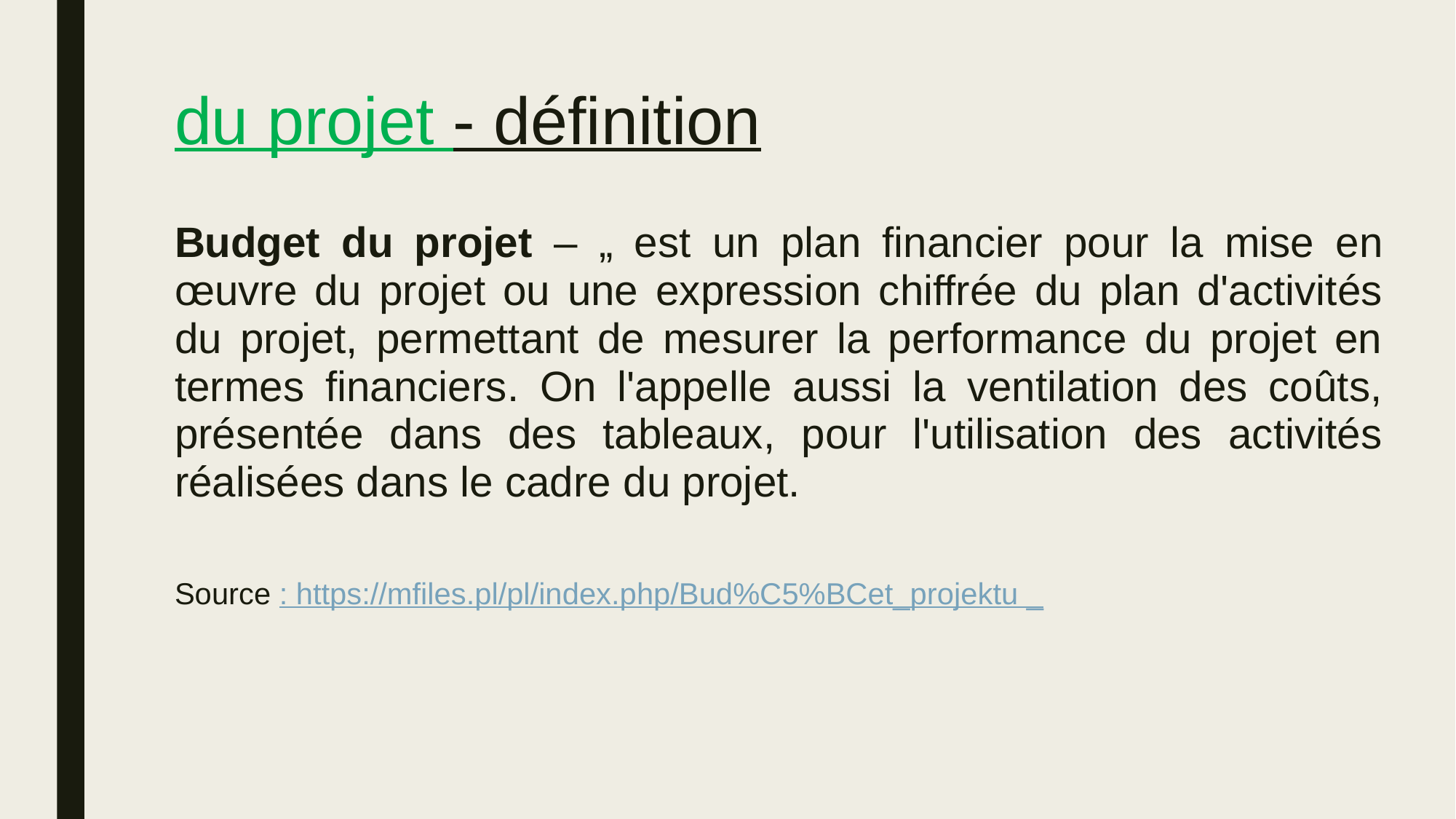

# du projet - définition
Budget du projet – „ est un plan financier pour la mise en œuvre du projet ou une expression chiffrée du plan d'activités du projet, permettant de mesurer la performance du projet en termes financiers. On l'appelle aussi la ventilation des coûts, présentée dans des tableaux, pour l'utilisation des activités réalisées dans le cadre du projet.

Source : https://mfiles.pl/pl/index.php/Bud%C5%BCet_projektu _